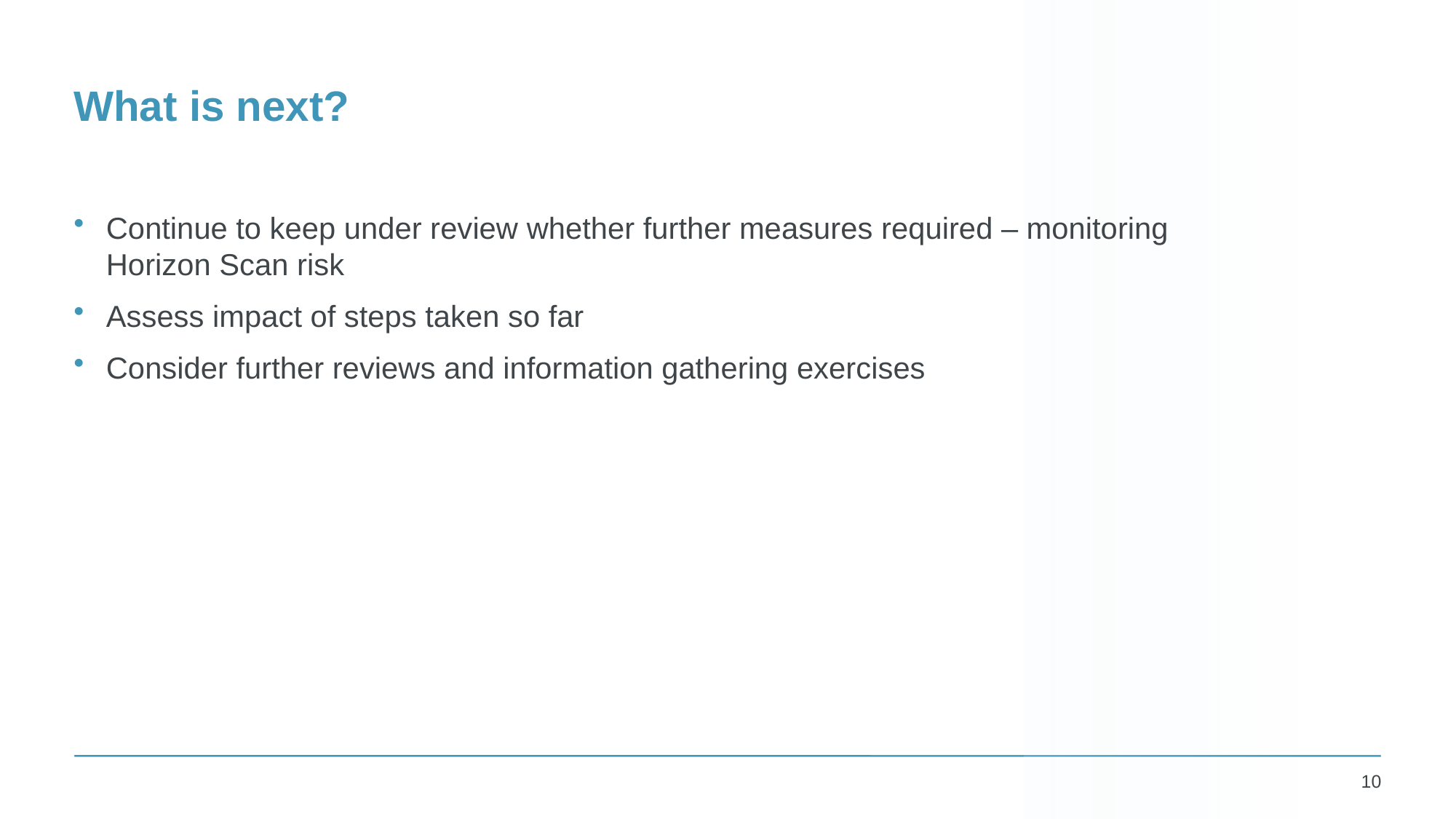

# What is next?
Continue to keep under review whether further measures required – monitoring Horizon Scan risk
Assess impact of steps taken so far
Consider further reviews and information gathering exercises

10